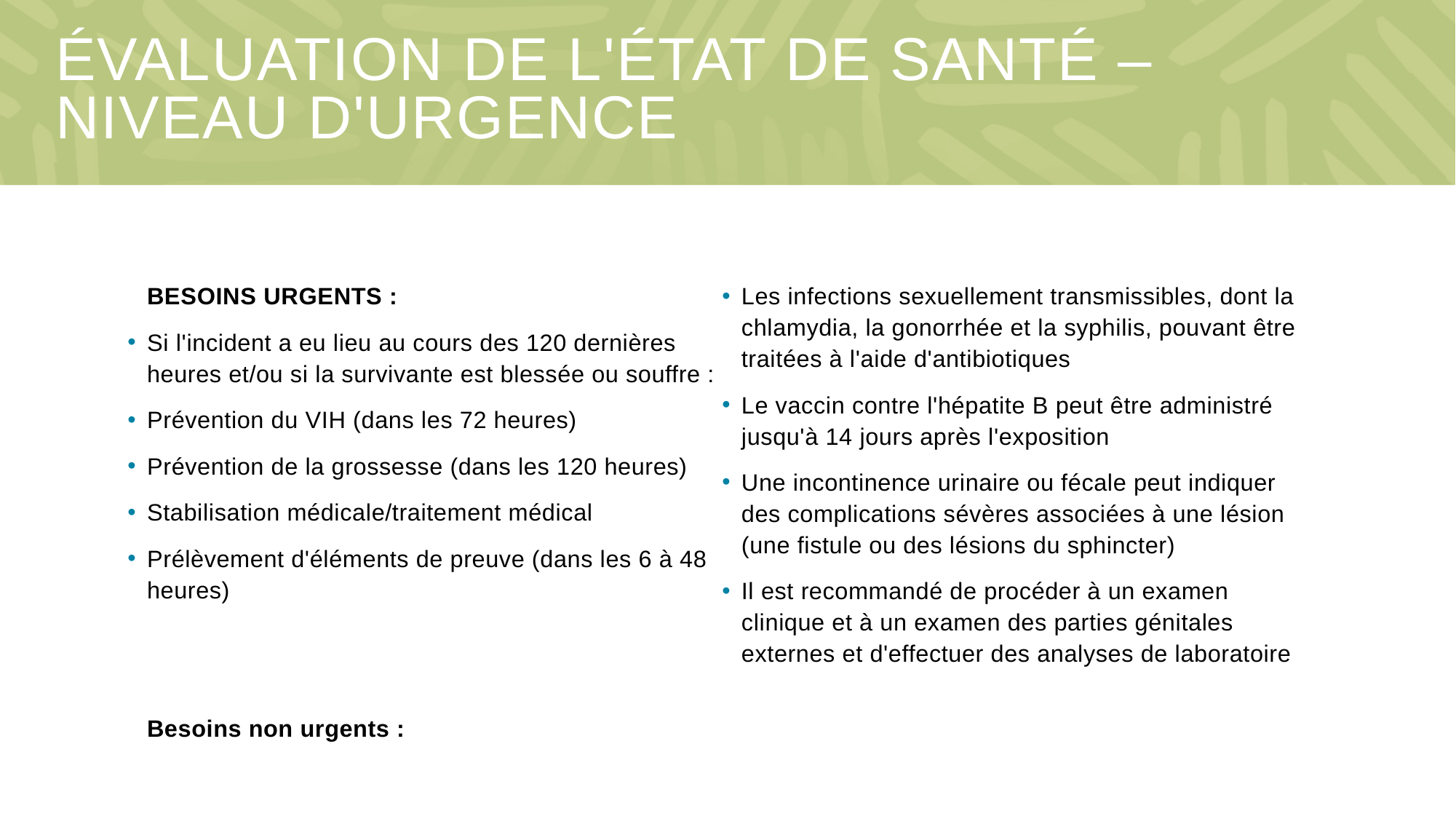

# Évaluation de l'état de santé – Niveau d'urgence
BESOINS URGENTS :
Si l'incident a eu lieu au cours des 120 dernières heures et/ou si la survivante est blessée ou souffre :
Prévention du VIH (dans les 72 heures)
Prévention de la grossesse (dans les 120 heures)
Stabilisation médicale/traitement médical
Prélèvement d'éléments de preuve (dans les 6 à 48 heures)

Besoins non urgents :
Les infections sexuellement transmissibles, dont la chlamydia, la gonorrhée et la syphilis, pouvant être traitées à l'aide d'antibiotiques
Le vaccin contre l'hépatite B peut être administré jusqu'à 14 jours après l'exposition
Une incontinence urinaire ou fécale peut indiquer des complications sévères associées à une lésion (une fistule ou des lésions du sphincter)
Il est recommandé de procéder à un examen clinique et à un examen des parties génitales externes et d'effectuer des analyses de laboratoire